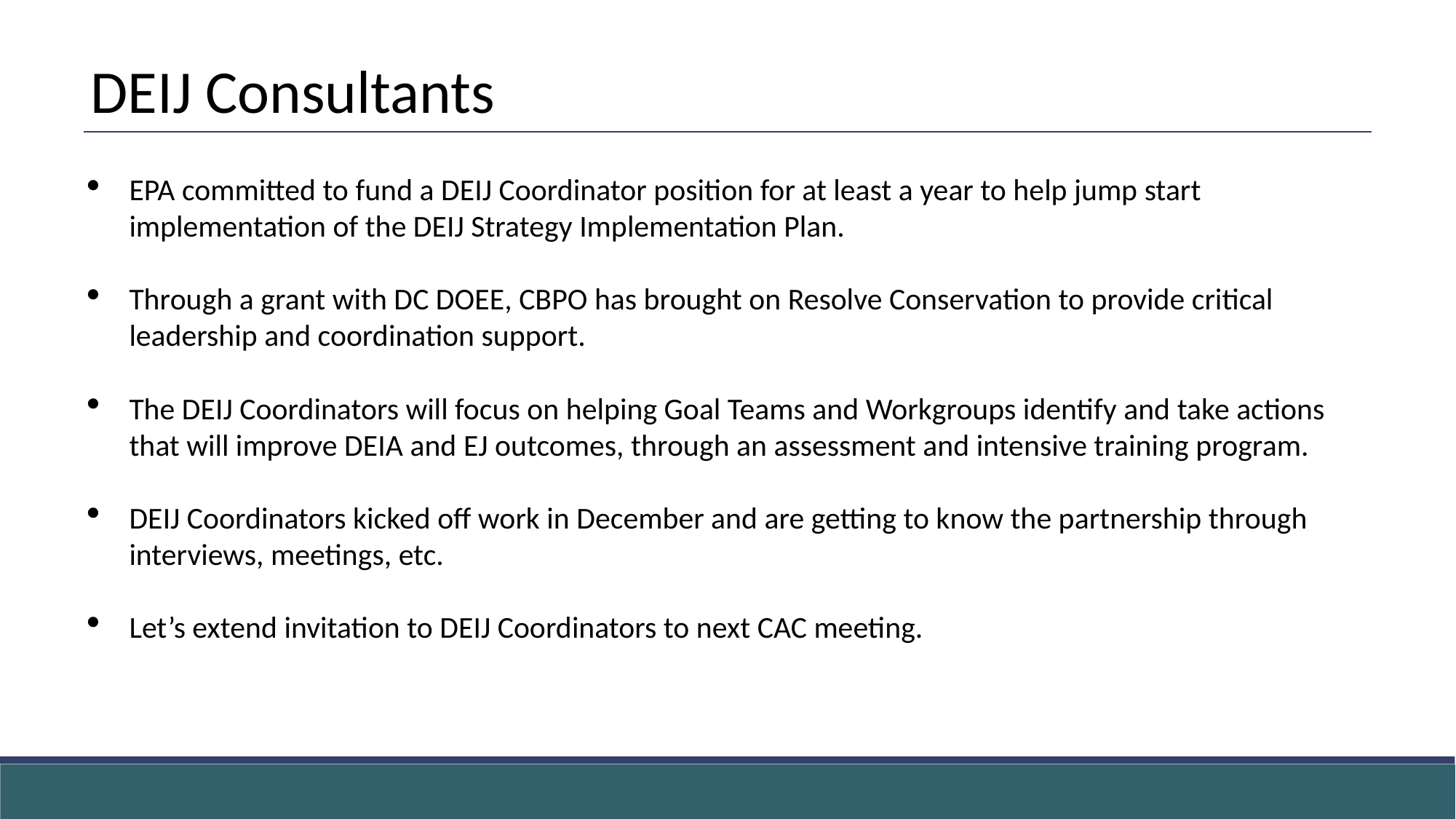

DEIJ Consultants
EPA committed to fund a DEIJ Coordinator position for at least a year to help jump start implementation of the DEIJ Strategy Implementation Plan.

Through a grant with DC DOEE, CBPO has brought on Resolve Conservation to provide critical leadership and coordination support.

The DEIJ Coordinators will focus on helping Goal Teams and Workgroups identify and take actions that will improve DEIA and EJ outcomes, through an assessment and intensive training program.

DEIJ Coordinators kicked off work in December and are getting to know the partnership through interviews, meetings, etc.

Let’s extend invitation to DEIJ Coordinators to next CAC meeting.